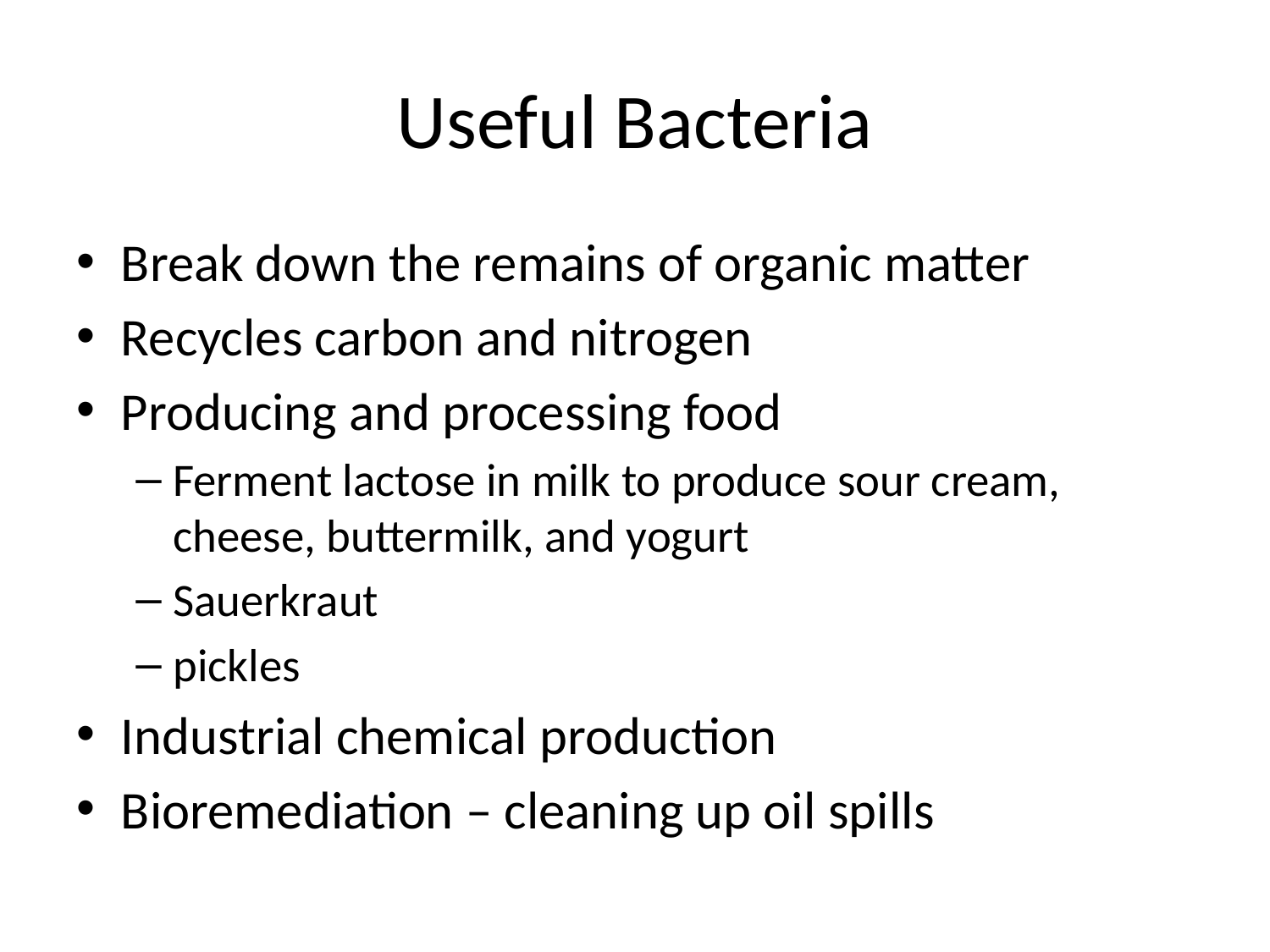

# Useful Bacteria
Break down the remains of organic matter
Recycles carbon and nitrogen
Producing and processing food
Ferment lactose in milk to produce sour cream, cheese, buttermilk, and yogurt
Sauerkraut
pickles
Industrial chemical production
Bioremediation – cleaning up oil spills